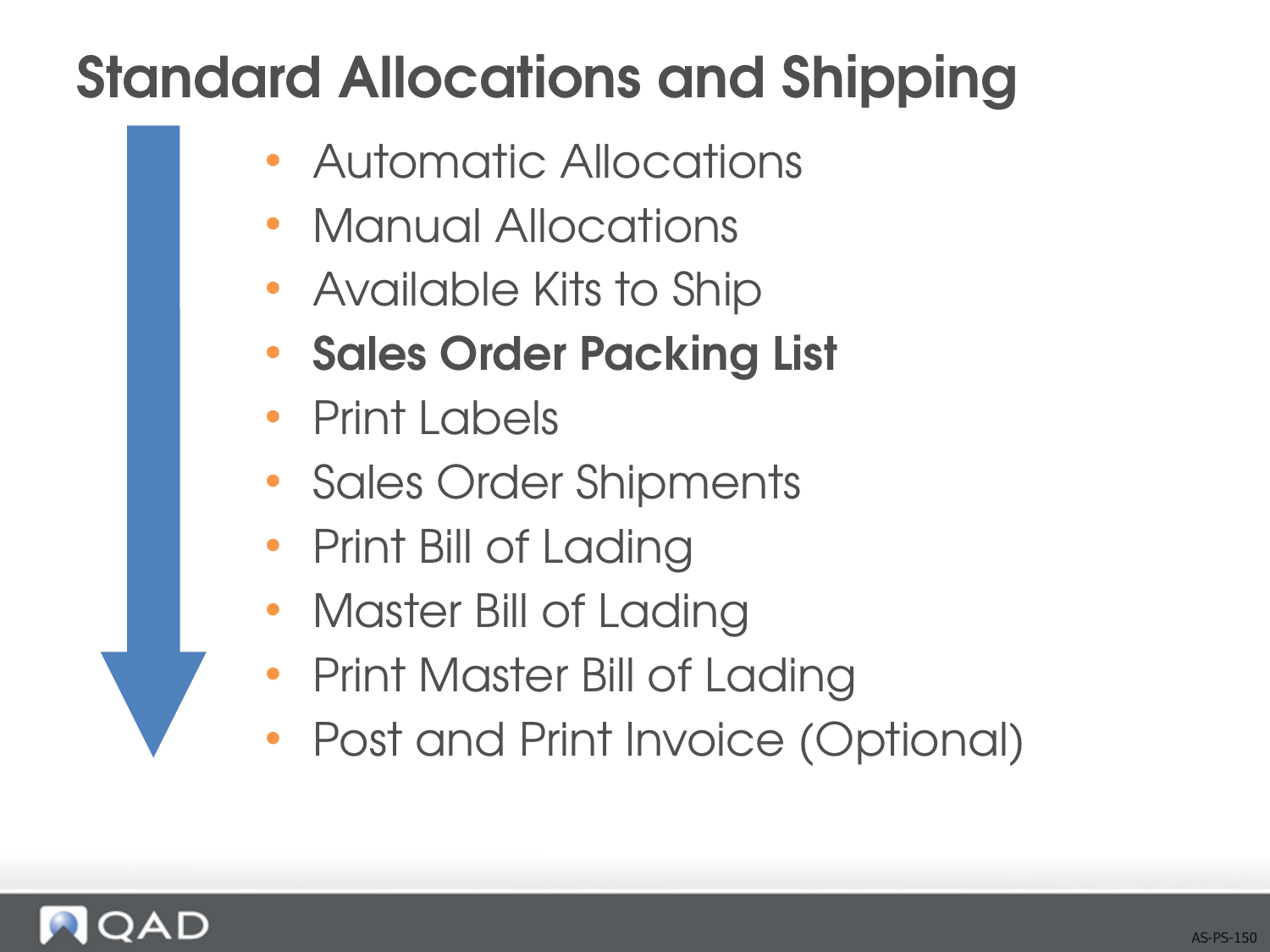

# Standard Allocations and Shipping

Automatic Allocations
Manual Allocations
Available Kits to Ship
Sales Order Packing List
Print Labels
Sales Order Shipments
Print Bill of Lading
Master Bill of Lading
Print Master Bill of Lading
Post and Print Invoice (Optional)
AS-PS-150